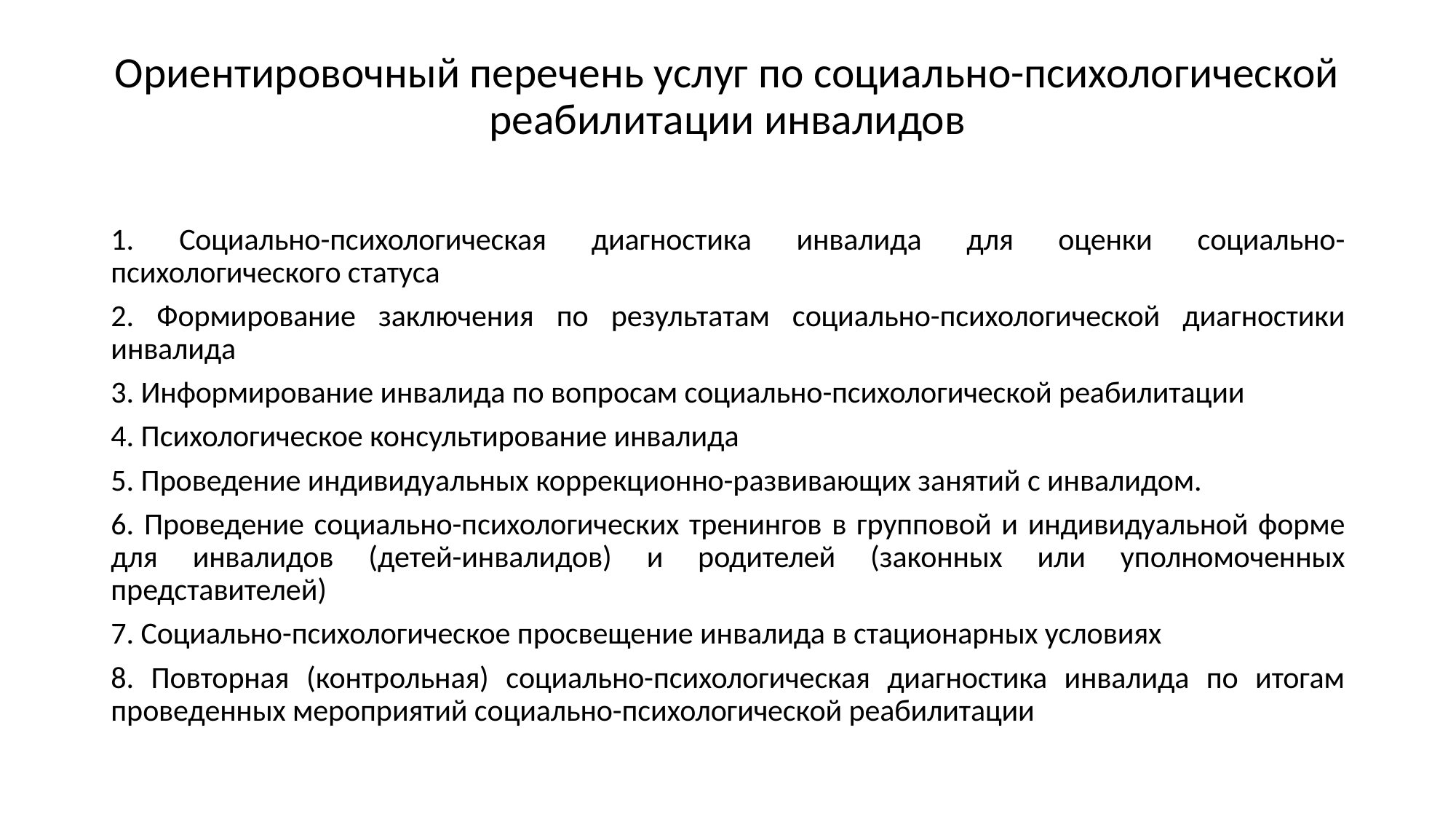

# Ориентировочный перечень услуг по социально-психологической реабилитации инвалидов
1. Социально-психологическая диагностика инвалида для оценки социально-психологического статуса
2. Формирование заключения по результатам социально-психологической диагностики инвалида
3. Информирование инвалида по вопросам социально-психологической реабилитации
4. Психологическое консультирование инвалида
5. Проведение индивидуальных коррекционно-развивающих занятий с инвалидом.
6. Проведение социально-психологических тренингов в групповой и индивидуальной форме для инвалидов (детей-инвалидов) и родителей (законных или уполномоченных представителей)
7. Социально-психологическое просвещение инвалида в стационарных условиях
8. Повторная (контрольная) социально-психологическая диагностика инвалида по итогам проведенных мероприятий социально-психологической реабилитации